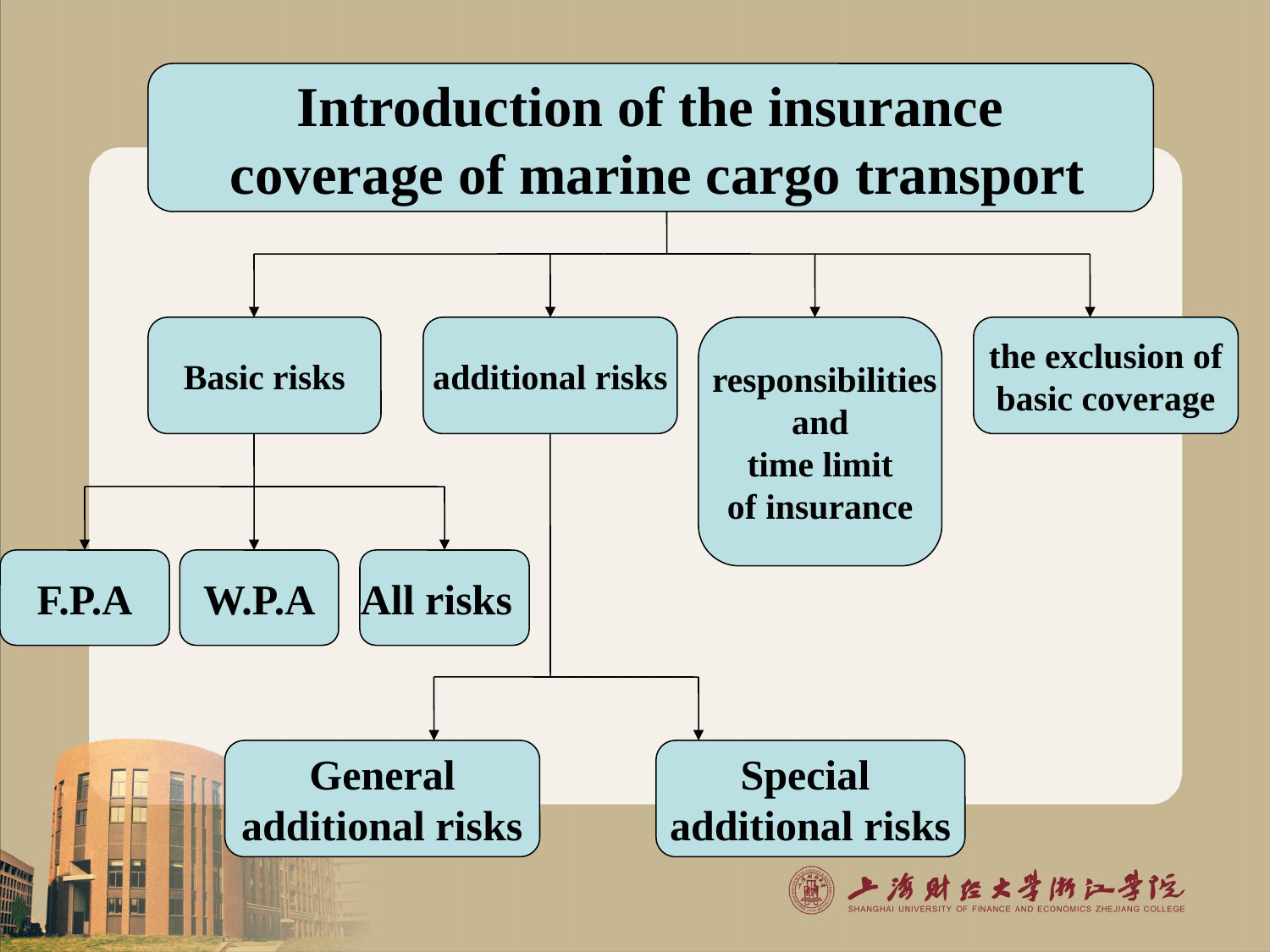

Introduction of the insurance
 coverage of marine cargo transport

Basic risks
 additional risks
 responsibilities
 and
time limit
 of insurance
the exclusion of
 basic coverage

F.P.A
W.P.A

All risks

General
 additional risks
Special
additional risks